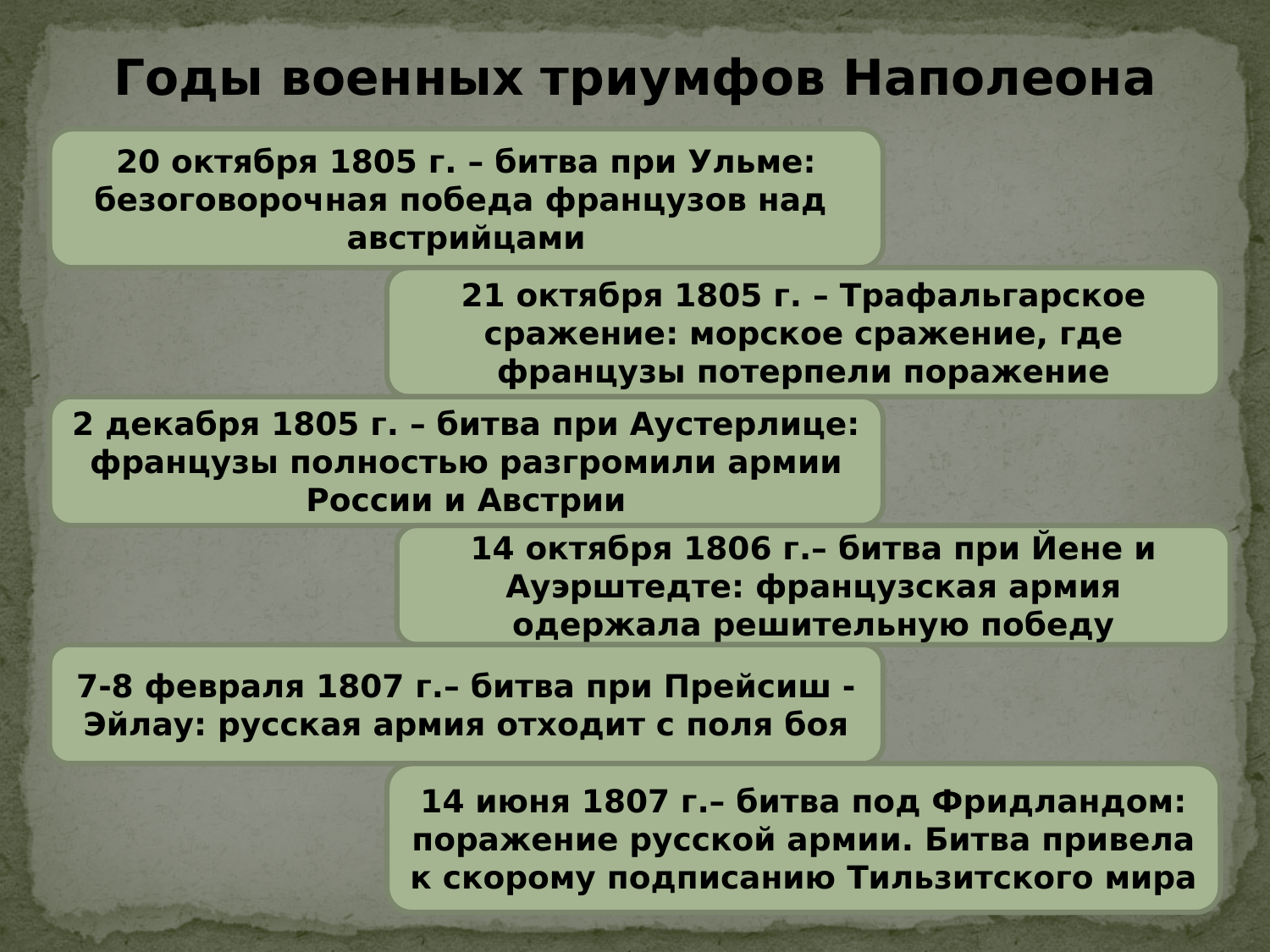

Годы военных триумфов Наполеона
20 октября 1805 г. – битва при Ульме: безоговорочная победа французов над  австрийцами
21 октября 1805 г. – Трафальгарское сражение: морское сражение, где французы потерпели поражение
2 декабря 1805 г. – битва при Аустерлице: французы полностью разгромили армии России и Австрии
14 октября 1806 г.– битва при Йене и Ауэрштедте: французская армия одержала решительную победу
7-8 февраля 1807 г.– битва при Прейсиш - Эйлау: русская армия отходит с поля боя
14 июня 1807 г.– битва под Фридландом: поражение русской армии. Битва привела к скорому подписанию Тильзитского мира